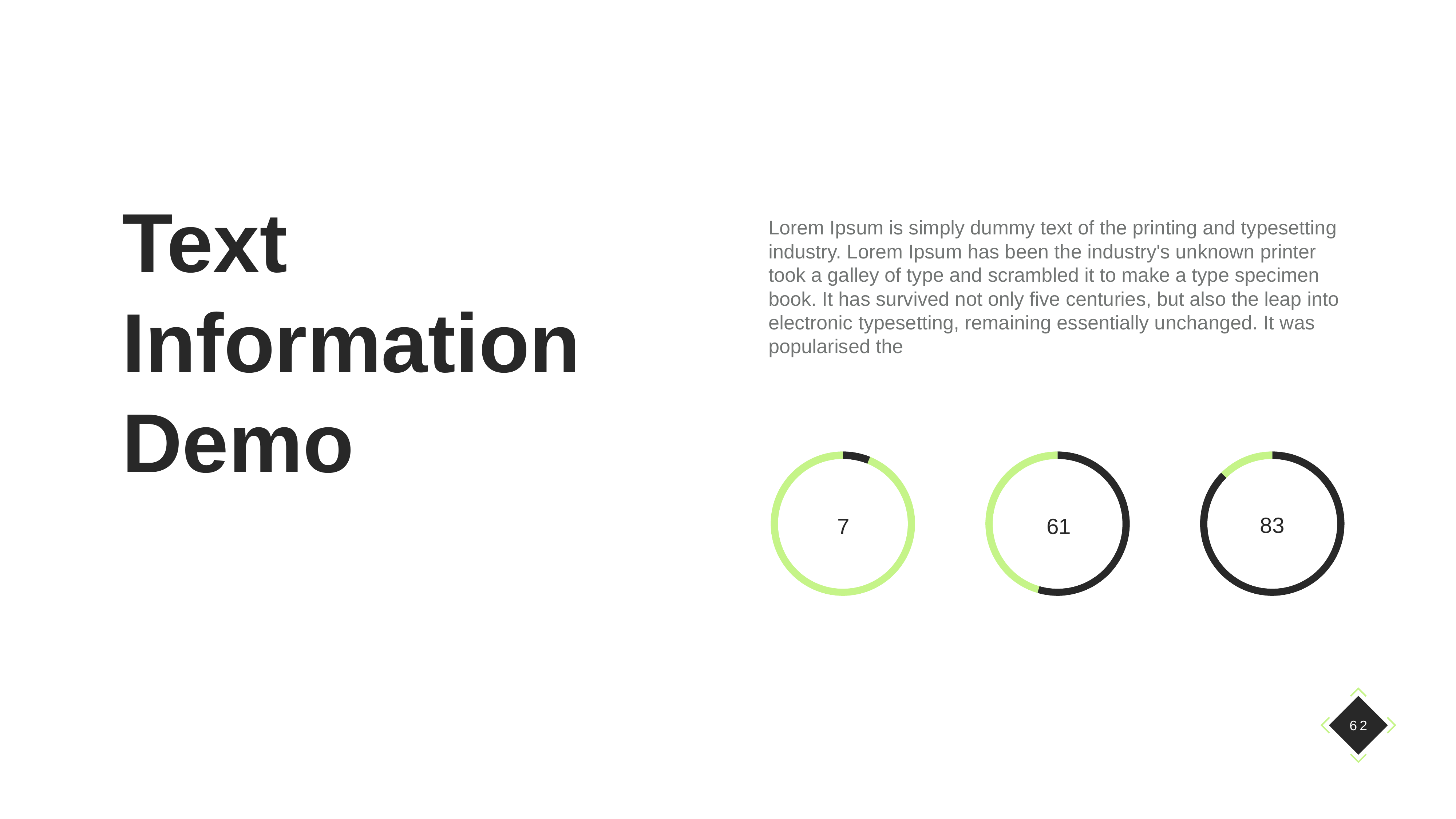

Text Information Demo
Lorem Ipsum is simply dummy text of the printing and typesetting industry. Lorem Ipsum has been the industry's unknown printer took a galley of type and scrambled it to make a type specimen book. It has survived not only five centuries, but also the leap into electronic typesetting, remaining essentially unchanged. It was popularised the

### Chart

| Category | Region 1 |
|---|---|
| April | 5.0 |
| May | 76.0 |

### Chart

| Category | Region 1 |
|---|---|
| April | 91.0 |
| May | 76.0 |

### Chart

| Category | Region 1 |
|---|---|
| April | 91.0 |
| May | 13.0 |
83
7
61
62